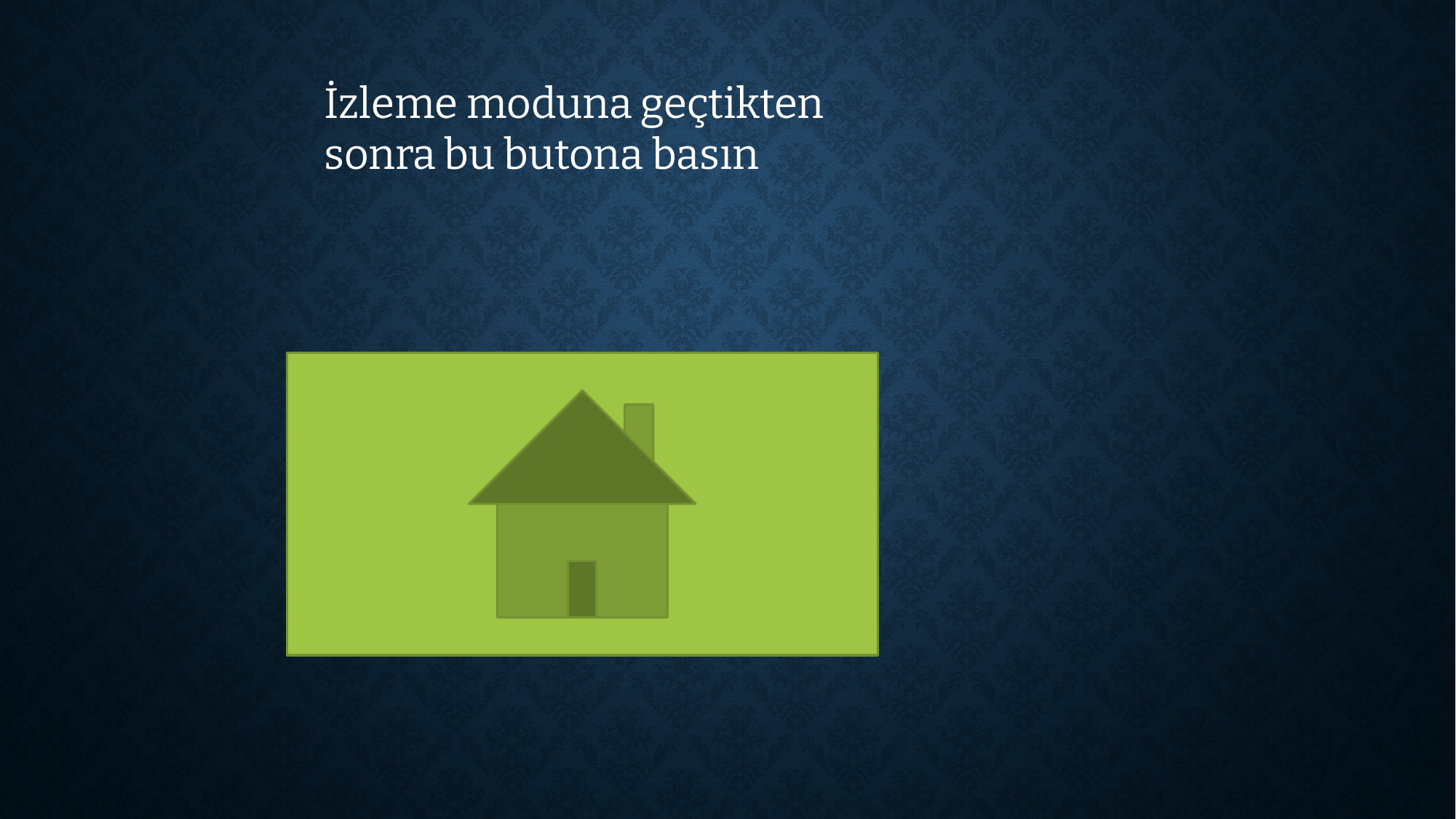

İzleme moduna geçtikten sonra bu butona basın